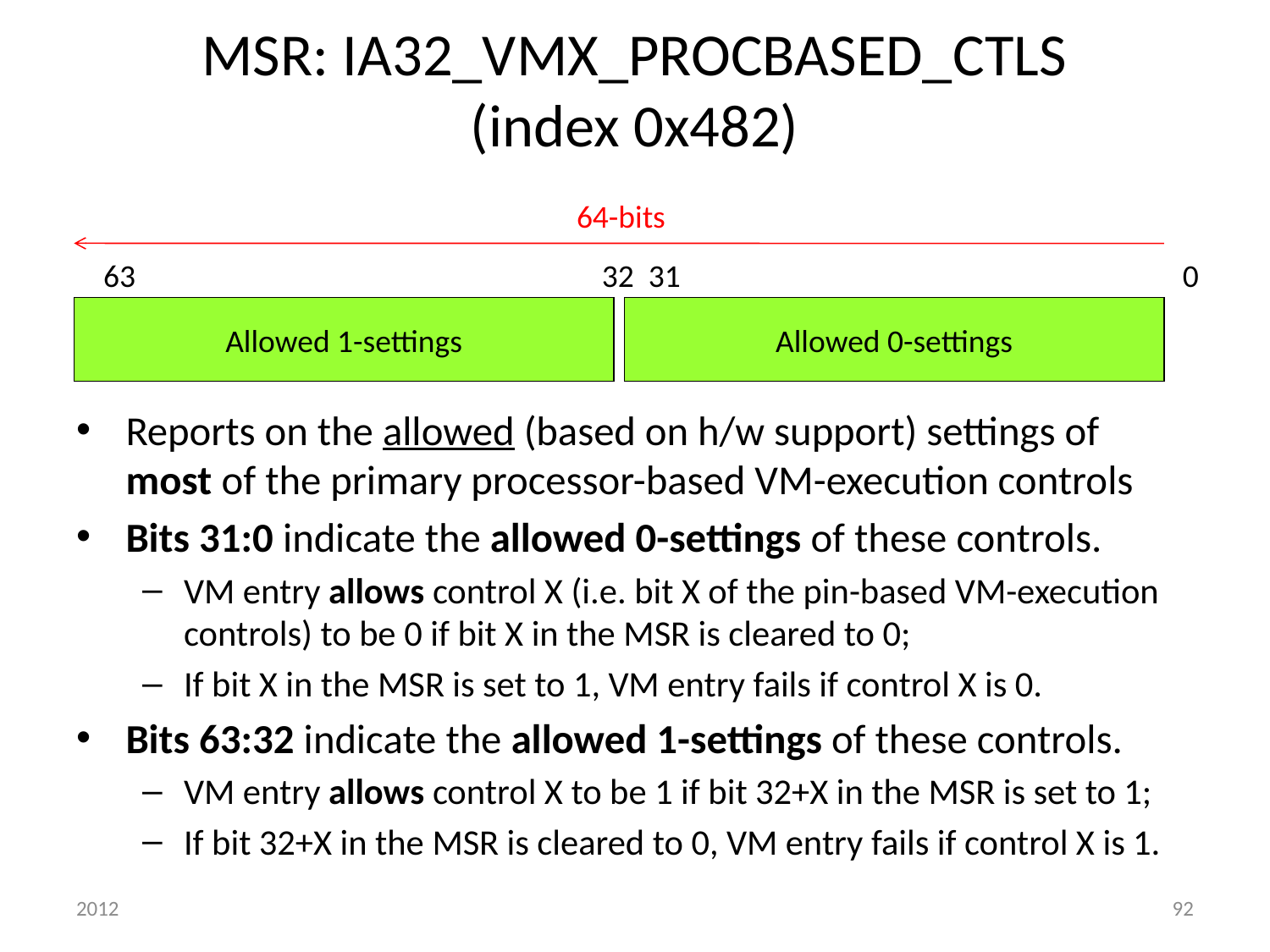

# MSR: IA32_VMX_PROCBASED_CTLS (index 0x482)
64-bits

 63                                                                 32  31                                                                      0
Allowed 1-settings
Allowed 0-settings
Reports on the allowed (based on h/w support) settings of most of the primary processor-based VM-execution controls
Bits 31:0 indicate the allowed 0-settings of these controls.
VM entry allows control X (i.e. bit X of the pin-based VM-execution controls) to be 0 if bit X in the MSR is cleared to 0;
If bit X in the MSR is set to 1, VM entry fails if control X is 0.
Bits 63:32 indicate the allowed 1-settings of these controls.
VM entry allows control X to be 1 if bit 32+X in the MSR is set to 1;
If bit 32+X in the MSR is cleared to 0, VM entry fails if control X is 1.
2012

92